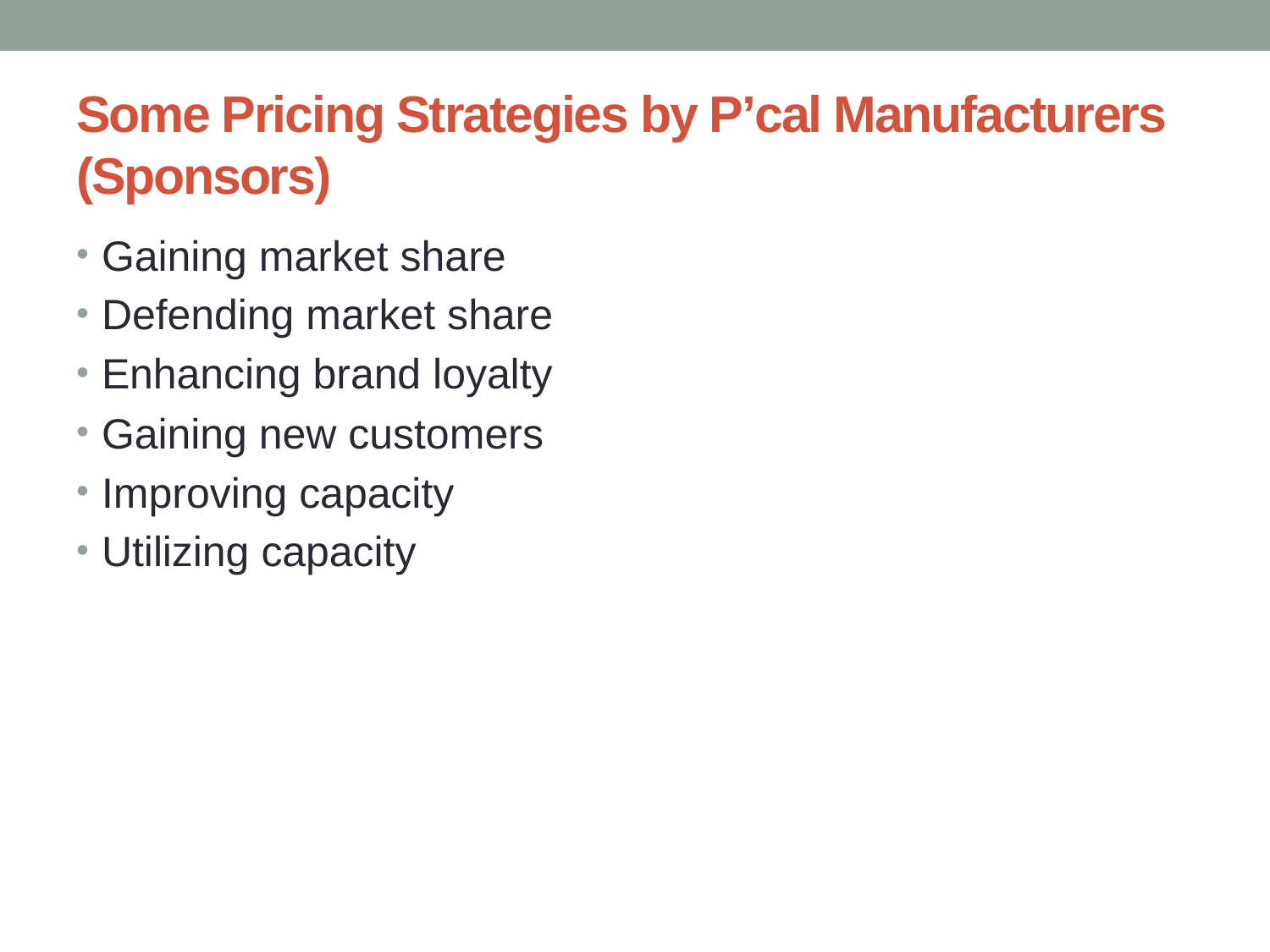

# Some Pricing Strategies by P’cal Manufacturers (Sponsors)
Gaining market share
Defending market share
Enhancing brand loyalty
Gaining new customers
Improving capacity
Utilizing capacity